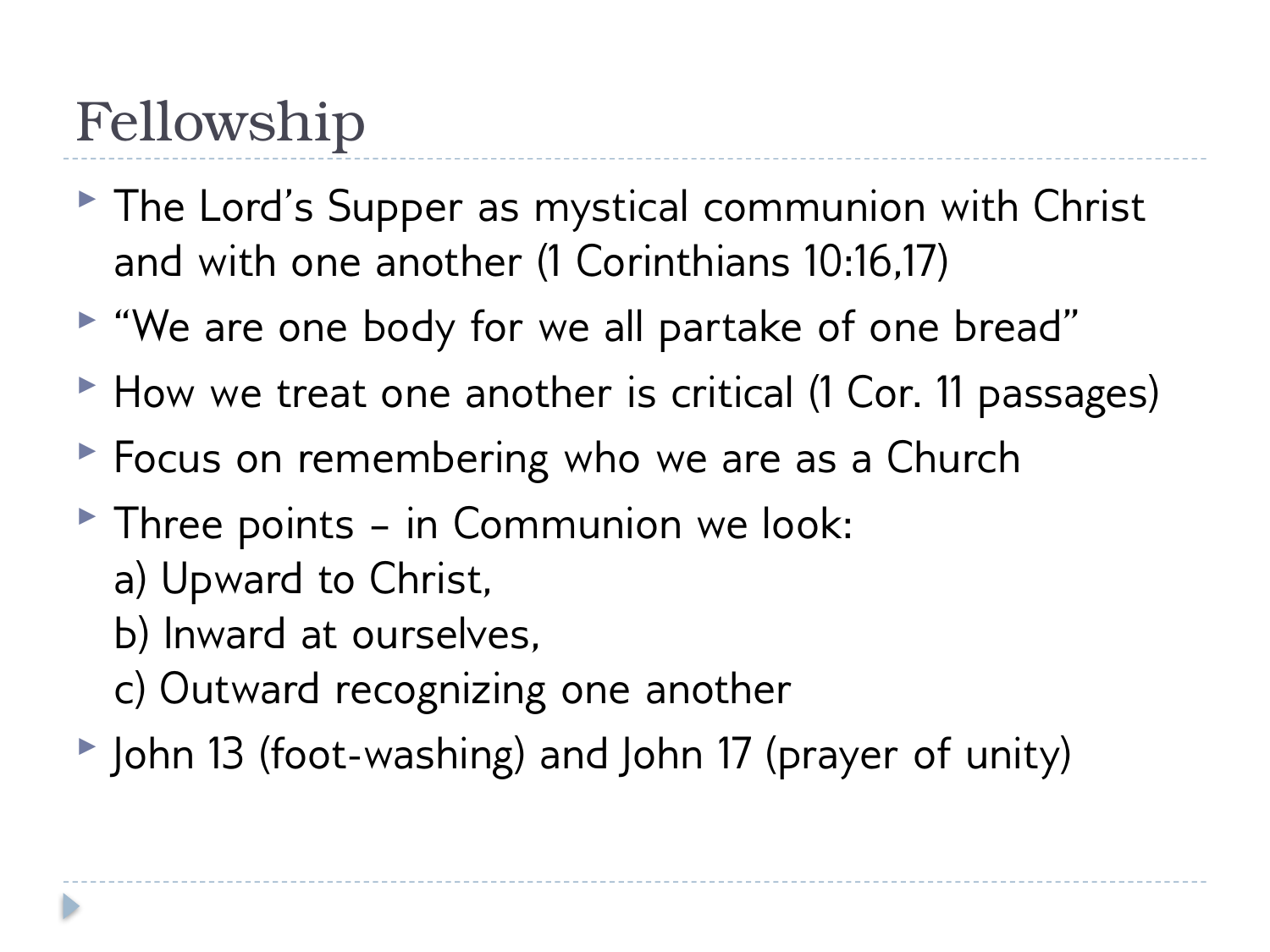

# Fellowship
The Lord’s Supper as mystical communion with Christ and with one another (1 Corinthians 10:16,17)
“We are one body for we all partake of one bread”
How we treat one another is critical (1 Cor. 11 passages)
Focus on remembering who we are as a Church
Three points – in Communion we look:
a) Upward to Christ,
b) Inward at ourselves,
c) Outward recognizing one another
John 13 (foot-washing) and John 17 (prayer of unity)